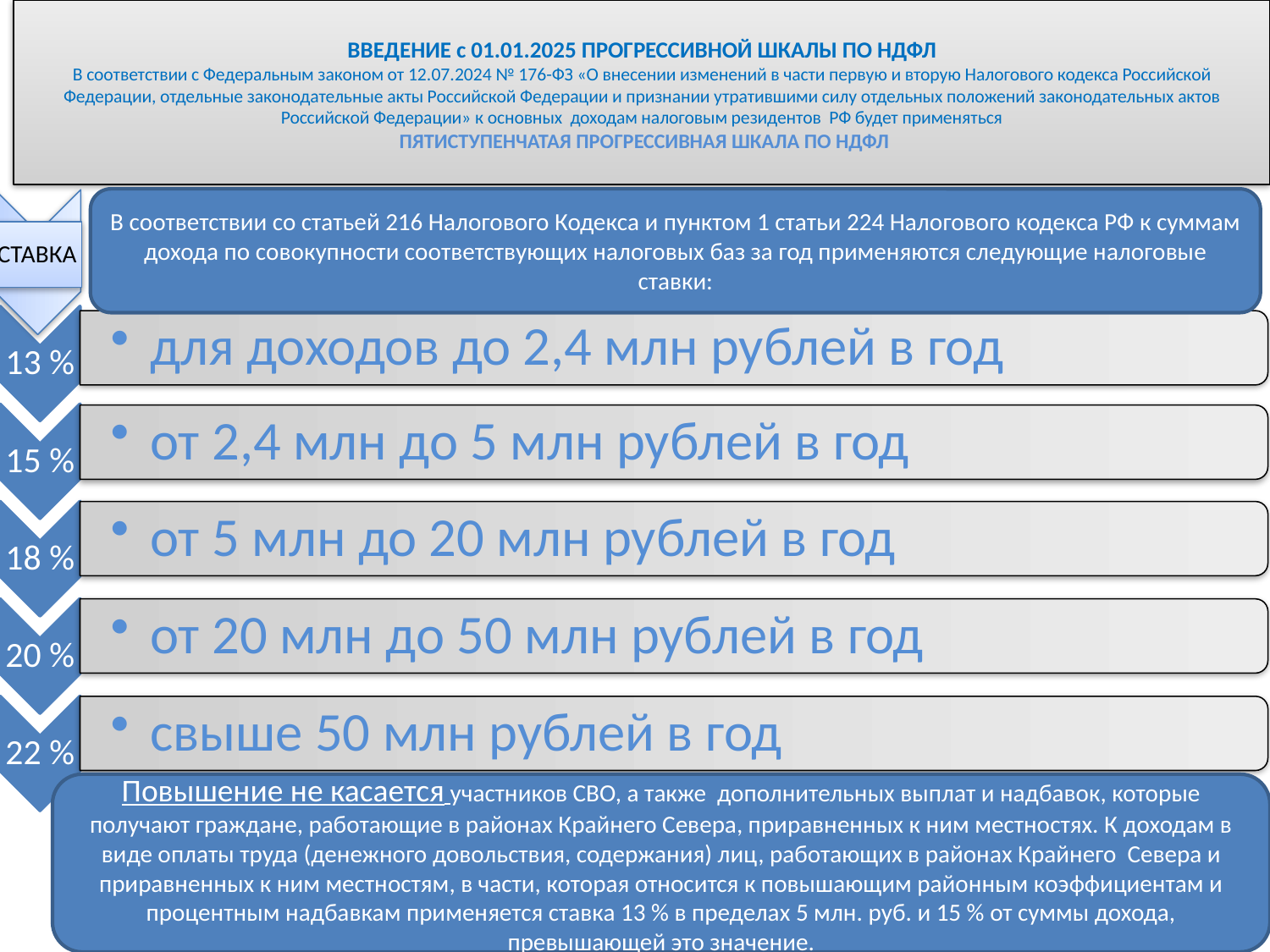

# ВВЕДЕНИЕ с 01.01.2025 ПРОГРЕССИВНОЙ ШКАЛЫ ПО НДФЛ В соответствии с Федеральным законом от 12.07.2024 № 176-ФЗ «О внесении изменений в части первую и вторую Налогового кодекса Российской Федерации, отдельные законодательные акты Российской Федерации и признании утратившими силу отдельных положений законодательных актов Российской Федерации» к основных  доходам налоговым резидентов  РФ будет применяться ПЯТИСТУПЕНЧАТАЯ ПРОГРЕССИВНАЯ ШКАЛА ПО НДФЛ
В соответствии со статьей 216 Налогового Кодекса и пунктом 1 статьи 224 Налогового кодекса РФ к суммам дохода по совокупности соответствующих налоговых баз за год применяются следующие налоговые ставки:

СТАВКА
13 %
для доходов до 2,4 млн рублей в год
15 %
от 2,4 млн до 5 млн рублей в год
18 %
от 5 млн до 20 млн рублей в год
20 %
от 20 млн до 50 млн рублей в год
22 %
свыше 50 млн рублей в год
Повышение не касается участников СВО, а также  дополнительных выплат и надбавок, которые получают граждане, работающие в районах Крайнего Севера, приравненных к ним местностях. К доходам в виде оплаты труда (денежного довольствия, содержания) лиц, работающих в районах Крайнего  Севера и приравненных к ним местностям, в части, которая относится к повышающим районным коэффициентам и процентным надбавкам применяется ставка 13 % в пределах 5 млн. руб. и 15 % от суммы дохода, превышающей это значение.